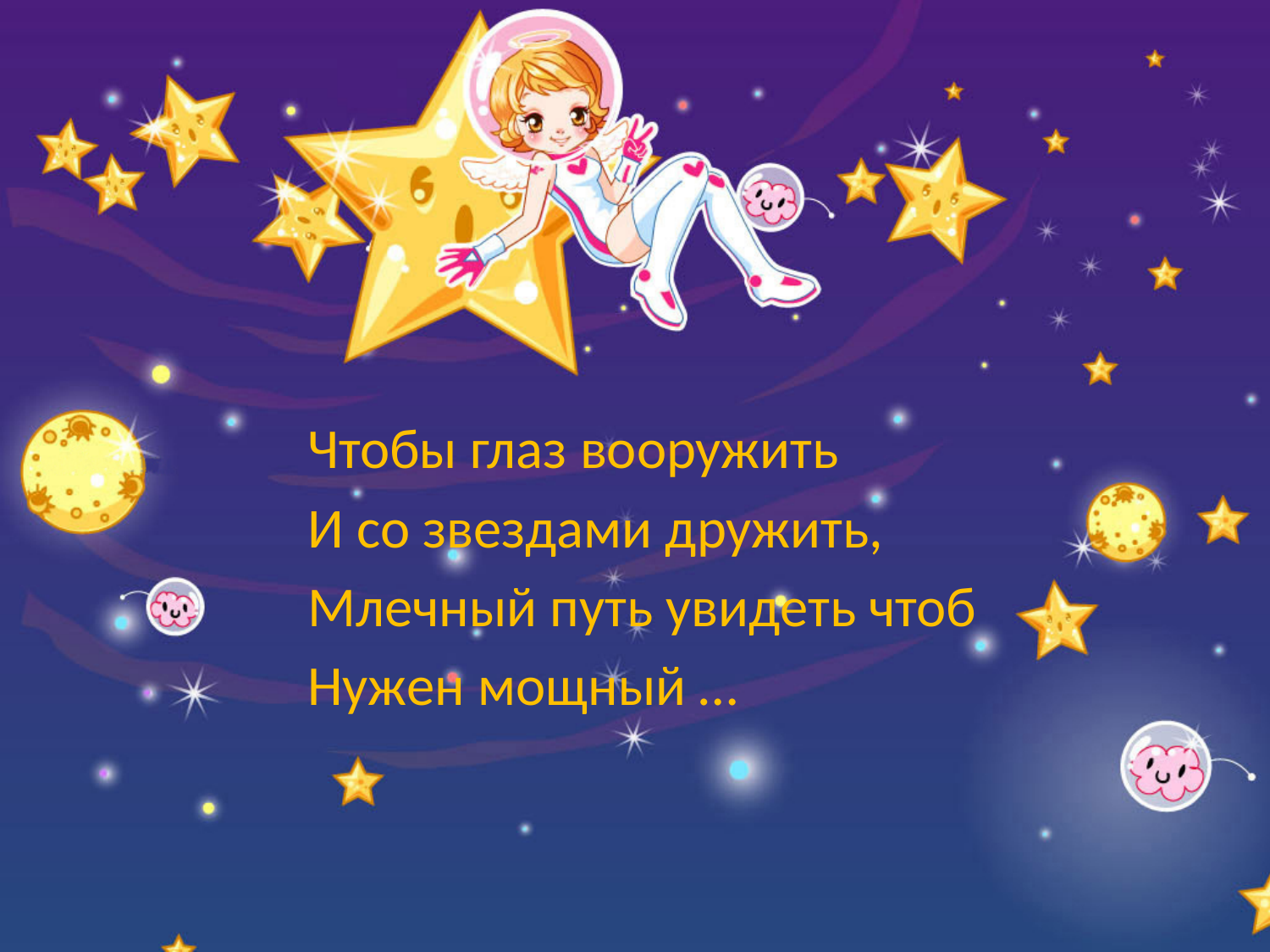

#
Чтобы глаз вооружить
И со звездами дружить,
Млечный путь увидеть чтоб
Нужен мощный …